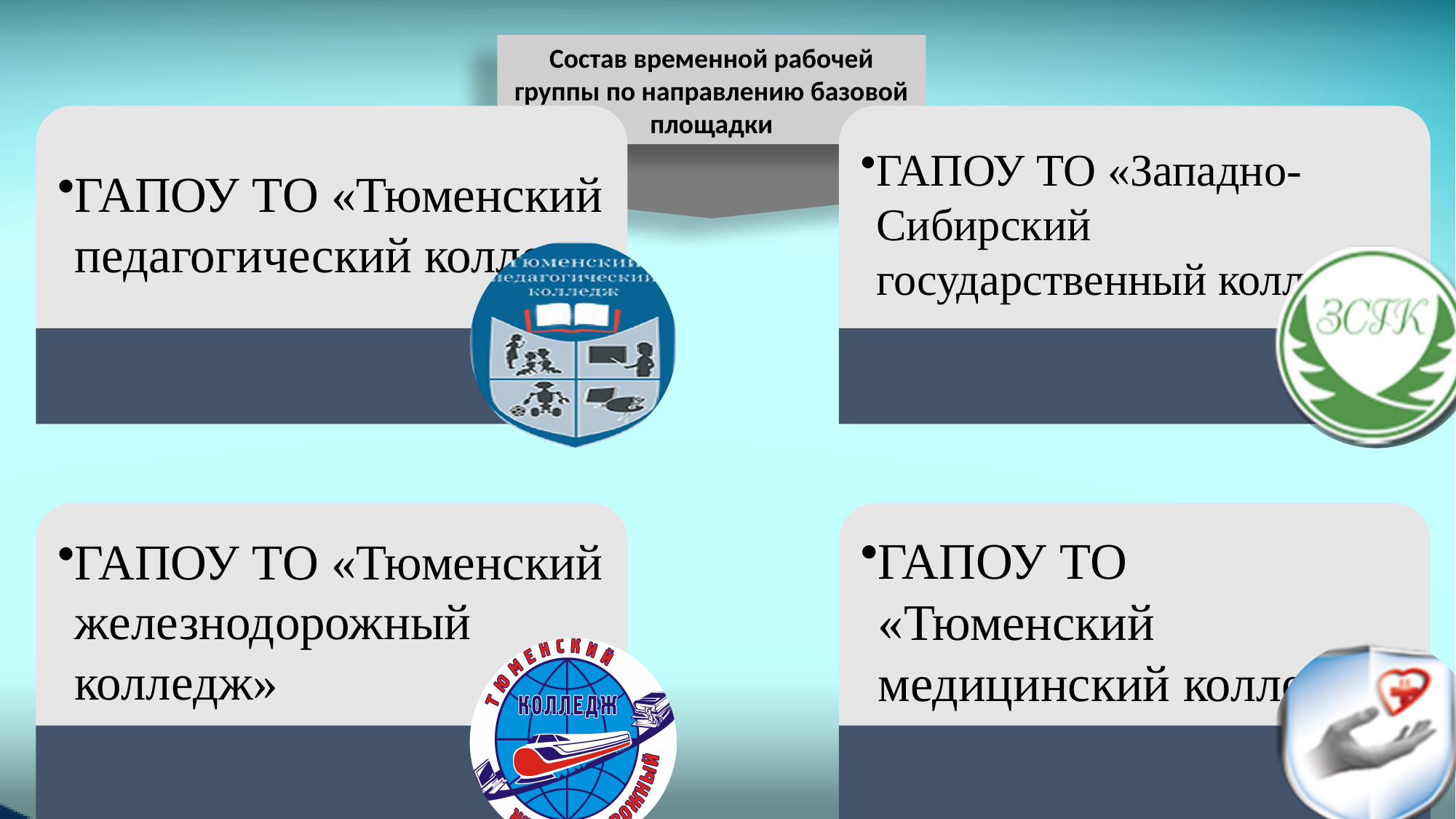

Состав временной рабочей группы по направлению базовой площадки
ГАПОУ ТО «Западно-Сибирский государственный колледж»
ГАПОУ ТО «Тюменский медицинский колледж»
ГАПОУ ТО «Тюменский железнодорожный колледж»
ГАПОУ ТО «Тюменский педагогический колледж